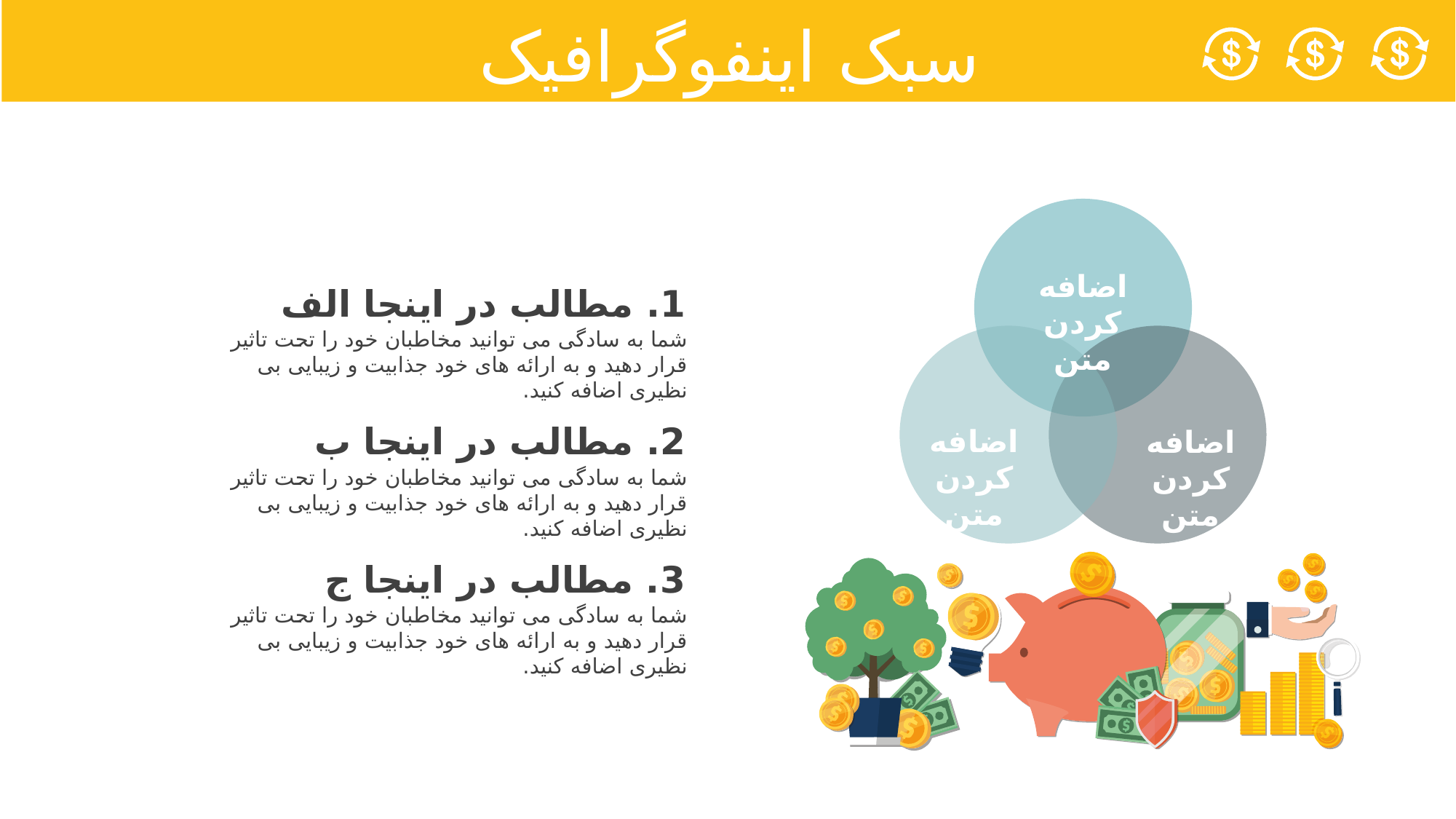

سبک اینفوگرافیک

اضافه کردن متن
اضافه کردن متن
اضافه کردن متن
1. مطالب در اینجا الف
شما به سادگی می توانید مخاطبان خود را تحت تاثیر قرار دهید و به ارائه های خود جذابیت و زیبایی بی نظیری اضافه کنید.
2. مطالب در اینجا ب
شما به سادگی می توانید مخاطبان خود را تحت تاثیر قرار دهید و به ارائه های خود جذابیت و زیبایی بی نظیری اضافه کنید.

3. مطالب در اینجا ج
شما به سادگی می توانید مخاطبان خود را تحت تاثیر قرار دهید و به ارائه های خود جذابیت و زیبایی بی نظیری اضافه کنید.